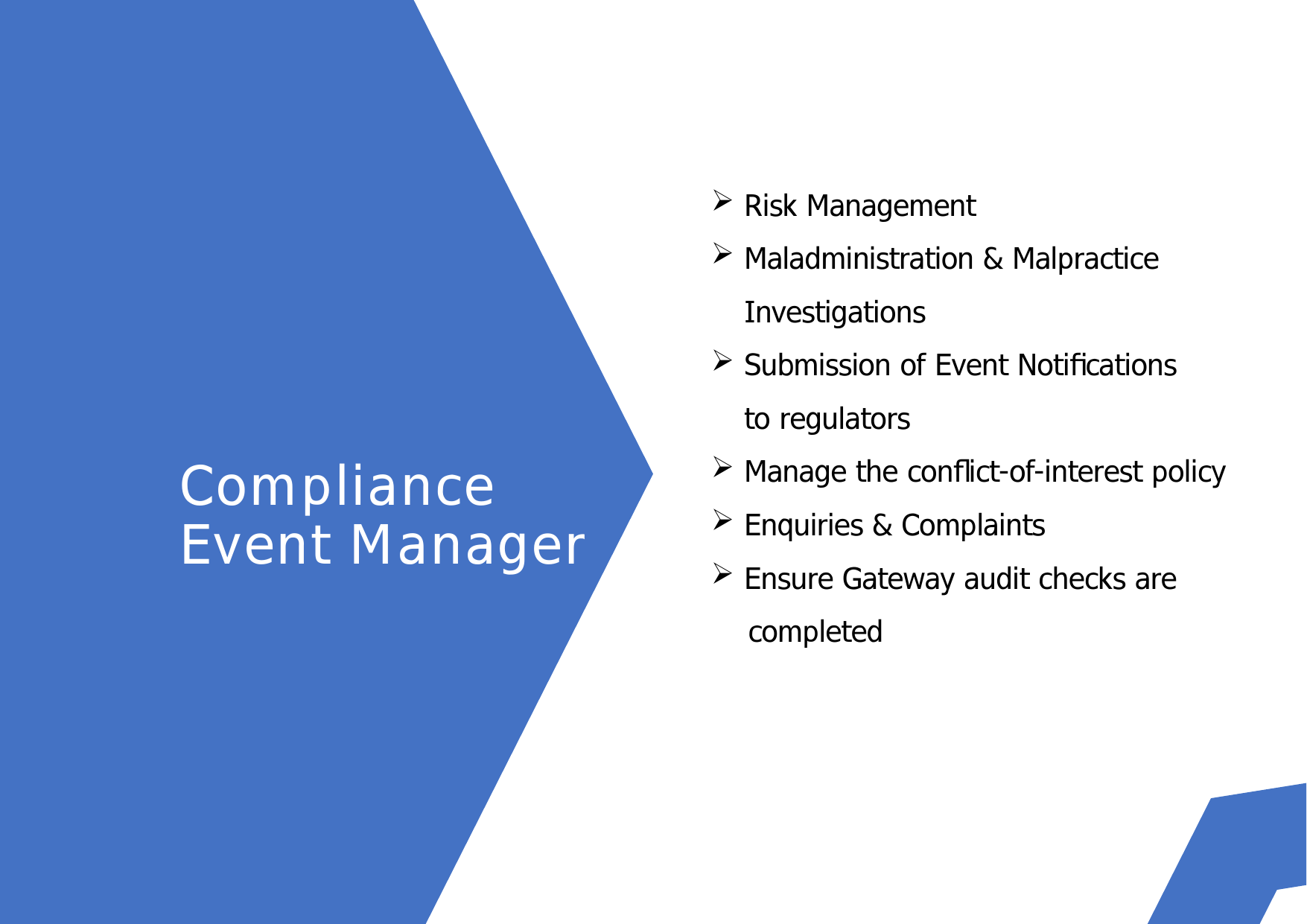

Risk Management
Maladministration & Malpractice Investigations
Submission of Event Notifications to regulators
Manage the conflict-of-interest policy
Enquiries & Complaints
Ensure Gateway audit checks are
    completed

# Compliance Event Manager